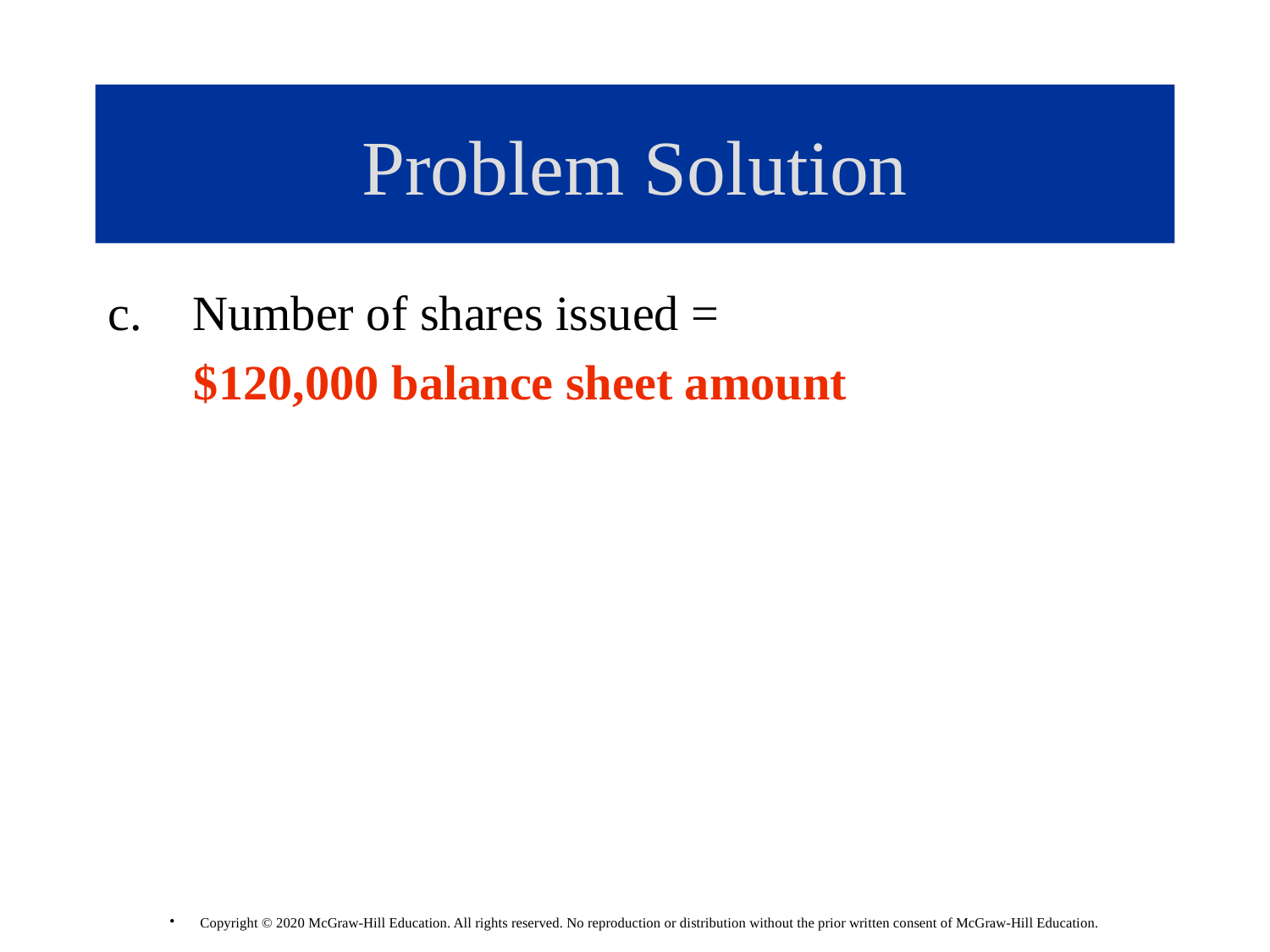

# Problem Solution
Number of shares issued =
       $120,000 balance sheet amount